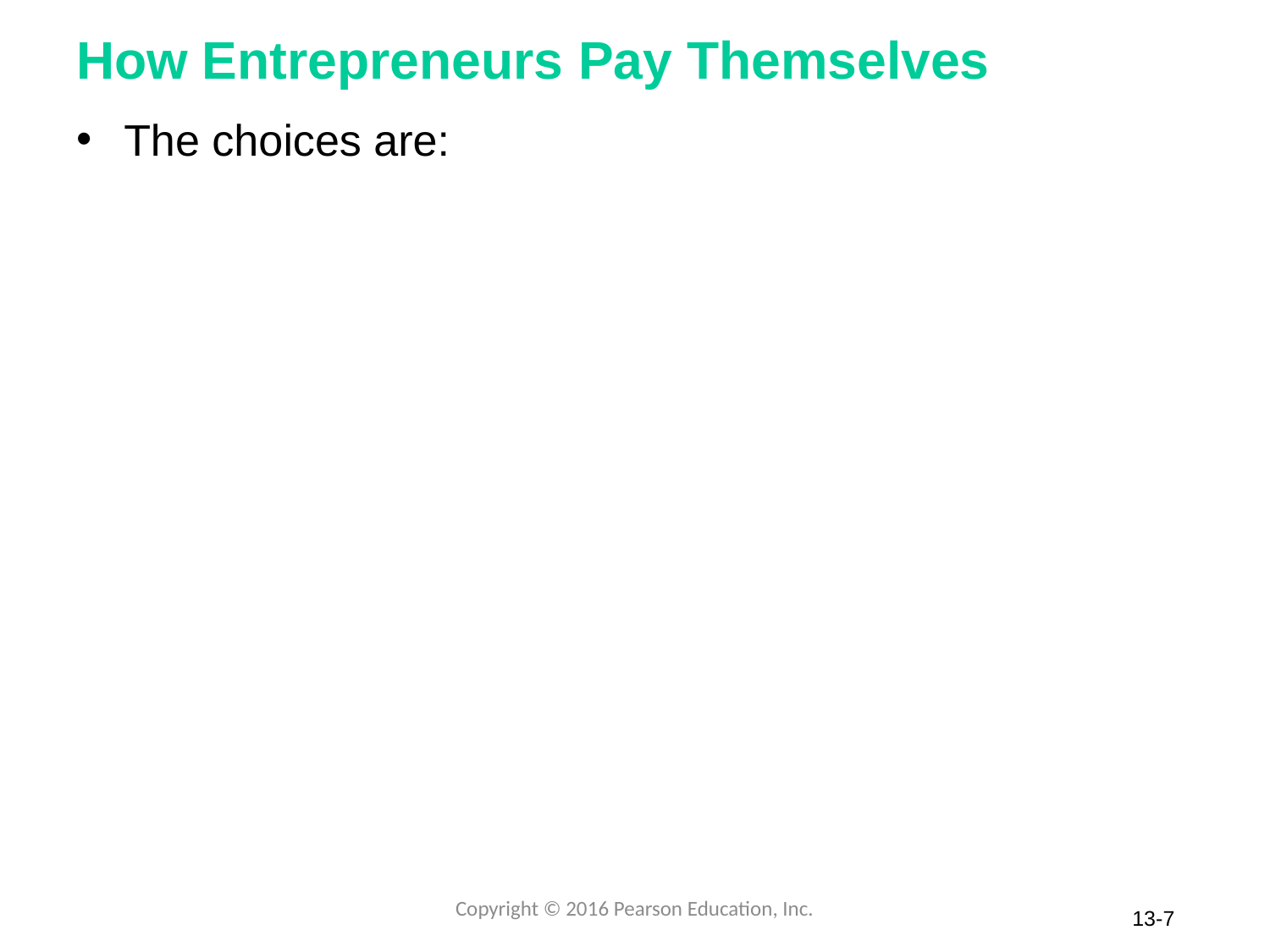

# How Entrepreneurs Pay Themselves
The choices are:

Copyright © 2016 Pearson Education, Inc.